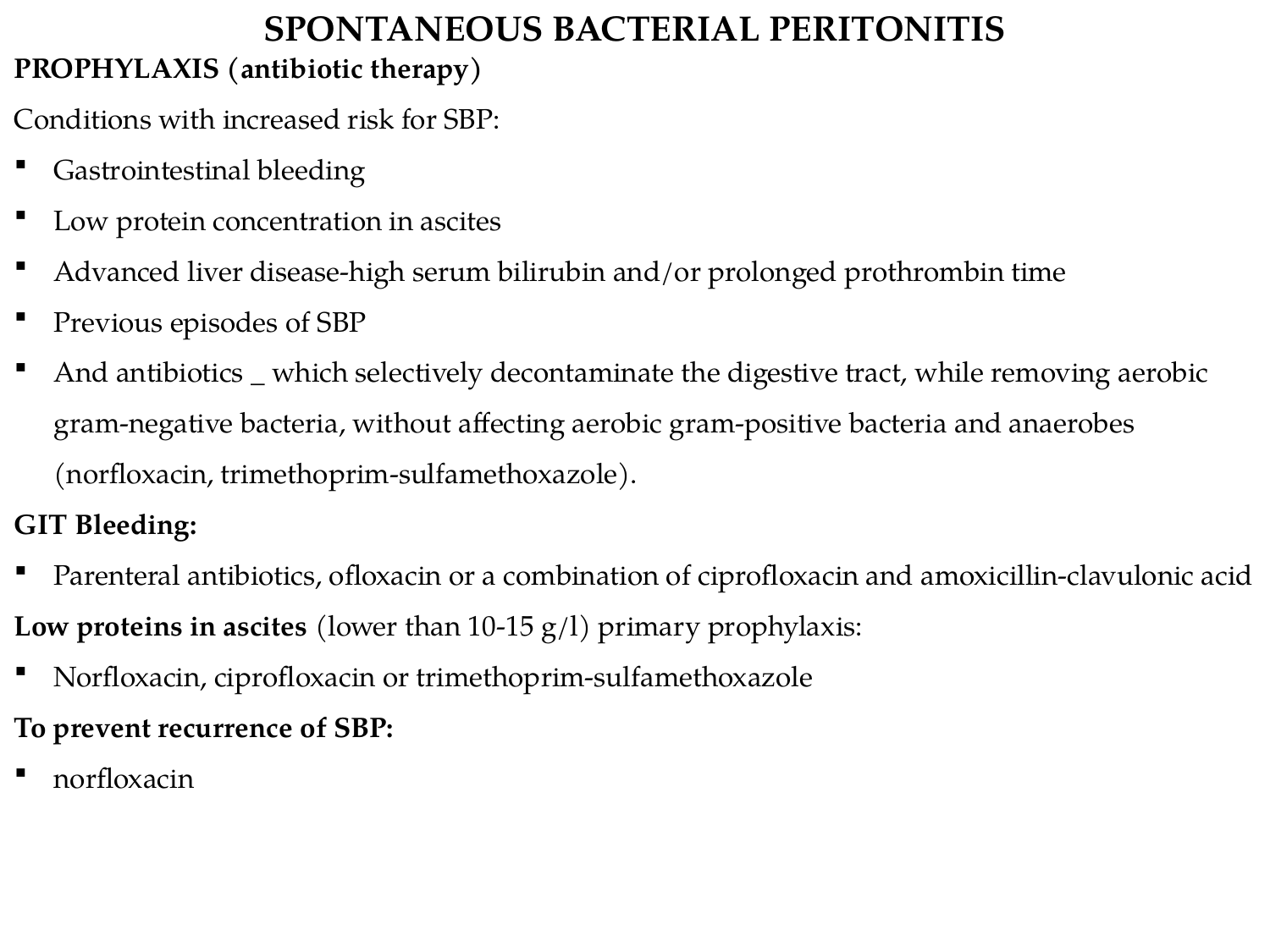

SPONTANEOUS BACTERIAL PERITONITIS
PROPHYLAXIS (antibiotic therapy)
Conditions with increased risk for SBP:
Gastrointestinal bleeding
Low protein concentration in ascites
Advanced liver disease-high serum bilirubin and/or prolonged prothrombin time
Previous episodes of SBP
And antibiotics _ which selectively decontaminate the digestive tract, while removing aerobic gram-negative bacteria, without affecting aerobic gram-positive bacteria and anaerobes (norfloxacin, trimethoprim-sulfamethoxazole).
GIT Bleeding:
Parenteral antibiotics, ofloxacin or a combination of ciprofloxacin and amoxicillin-clavulonic acid
Low proteins in ascites (lower than 10-15 g/l) primary prophylaxis:
Norfloxacin, ciprofloxacin or trimethoprim-sulfamethoxazole
To prevent recurrence of SBP:
norfloxacin